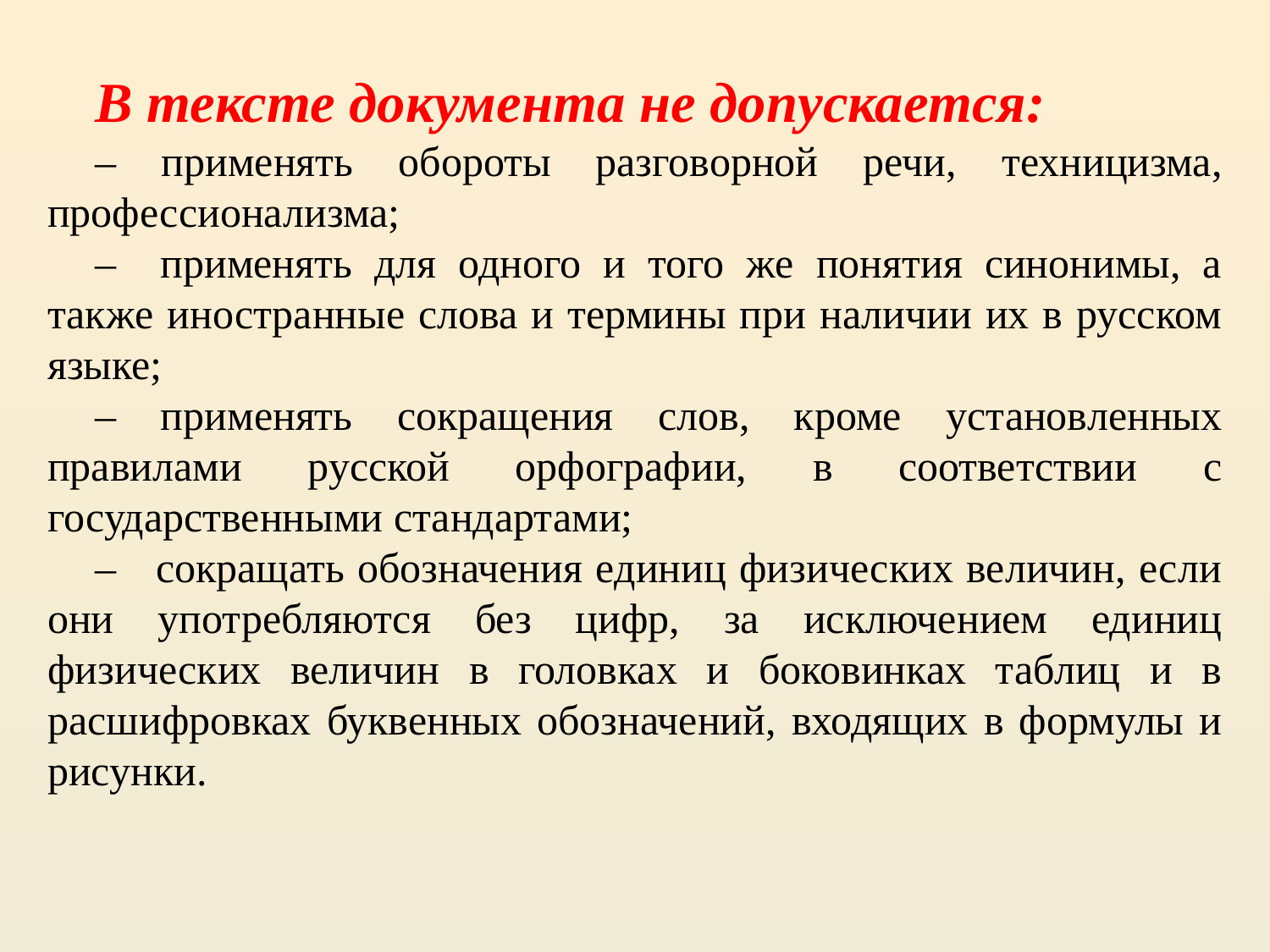

В тексте документа не допускается:
– применять обороты разговорной речи, техницизма, профессионализма;
–  применять для одного и того же понятия синонимы, а также иностранные слова и термины при наличии их в русском языке;
– применять сокращения слов, кроме установленных правилами русской орфографии, в соответствии с государственными стандартами;
–   сокращать обозначения единиц физических величин, если они употребляются без цифр, за исключением единиц физических величин в головках и боковинках таблиц и в расшифровках буквенных обозначений, входящих в формулы и рисунки.